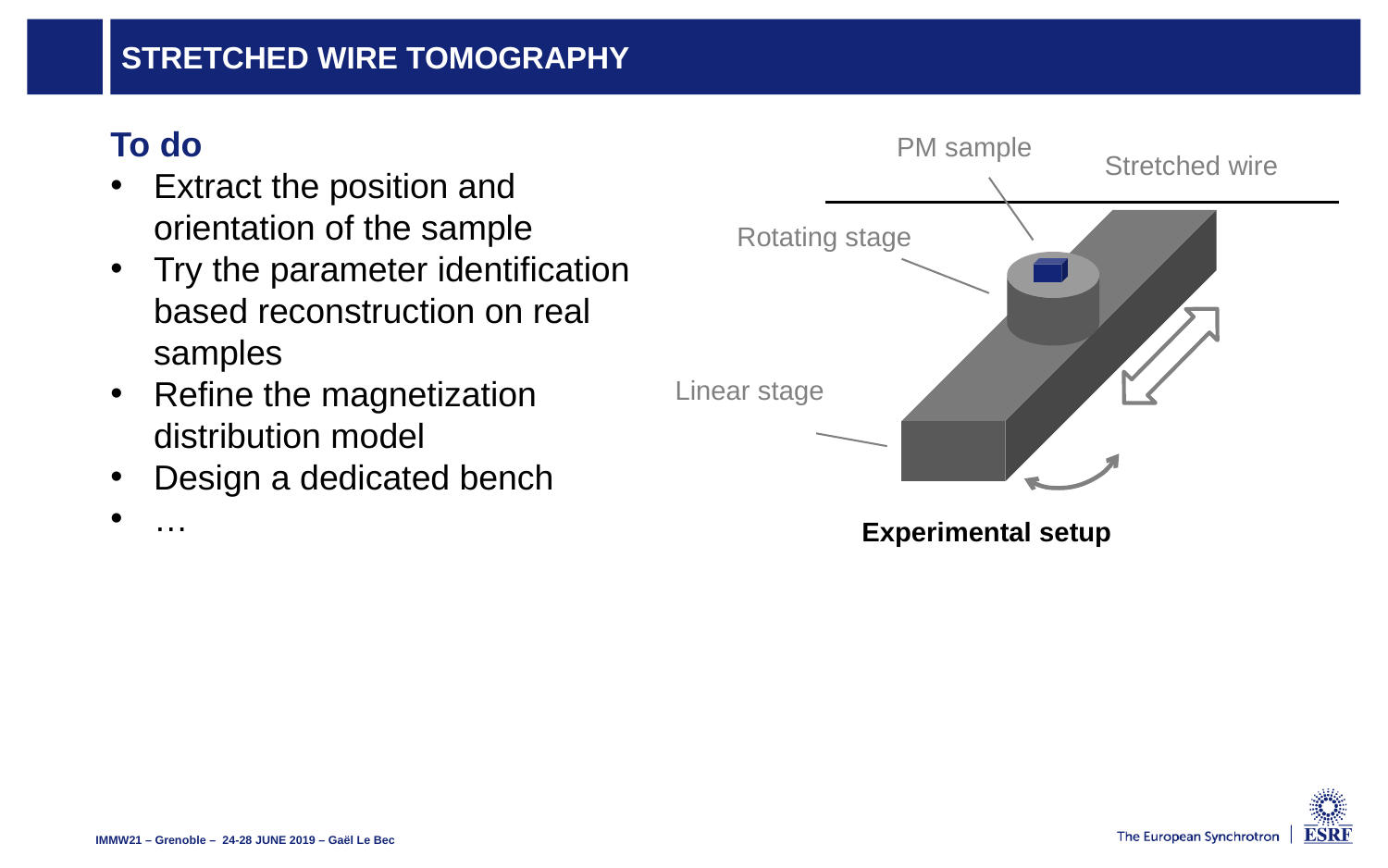

# Stretched wire tomography
To do
Extract the position and orientation of the sample
Try the parameter identification based reconstruction on real samples
Refine the magnetization distribution model
Design a dedicated bench
…

PM sample
Stretched wire

Rotating stage
M

Linear stage
Experimental setup
IMMW21 – Grenoble –  24-28 JUNE 2019 – Gaël Le Bec